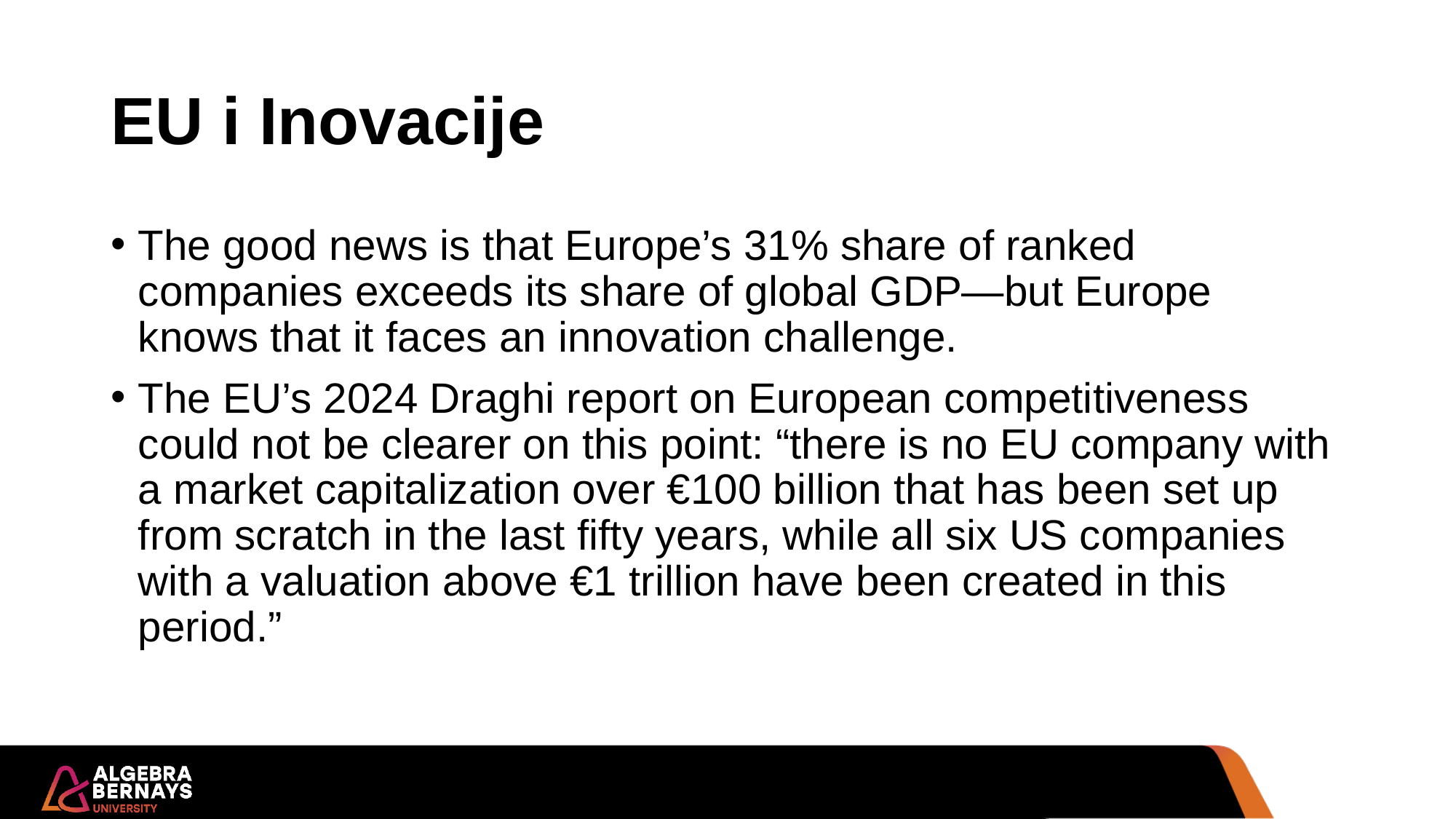

# EU i Inovacije
The good news is that Europe’s 31% share of ranked companies exceeds its share of global GDP—but Europe knows that it faces an innovation challenge.
The EU’s 2024 Draghi report on European competitiveness could not be clearer on this point: “there is no EU company with a market capitalization over €100 billion that has been set up from scratch in the last fifty years, while all six US companies with a valuation above €1 trillion have been created in this period.”